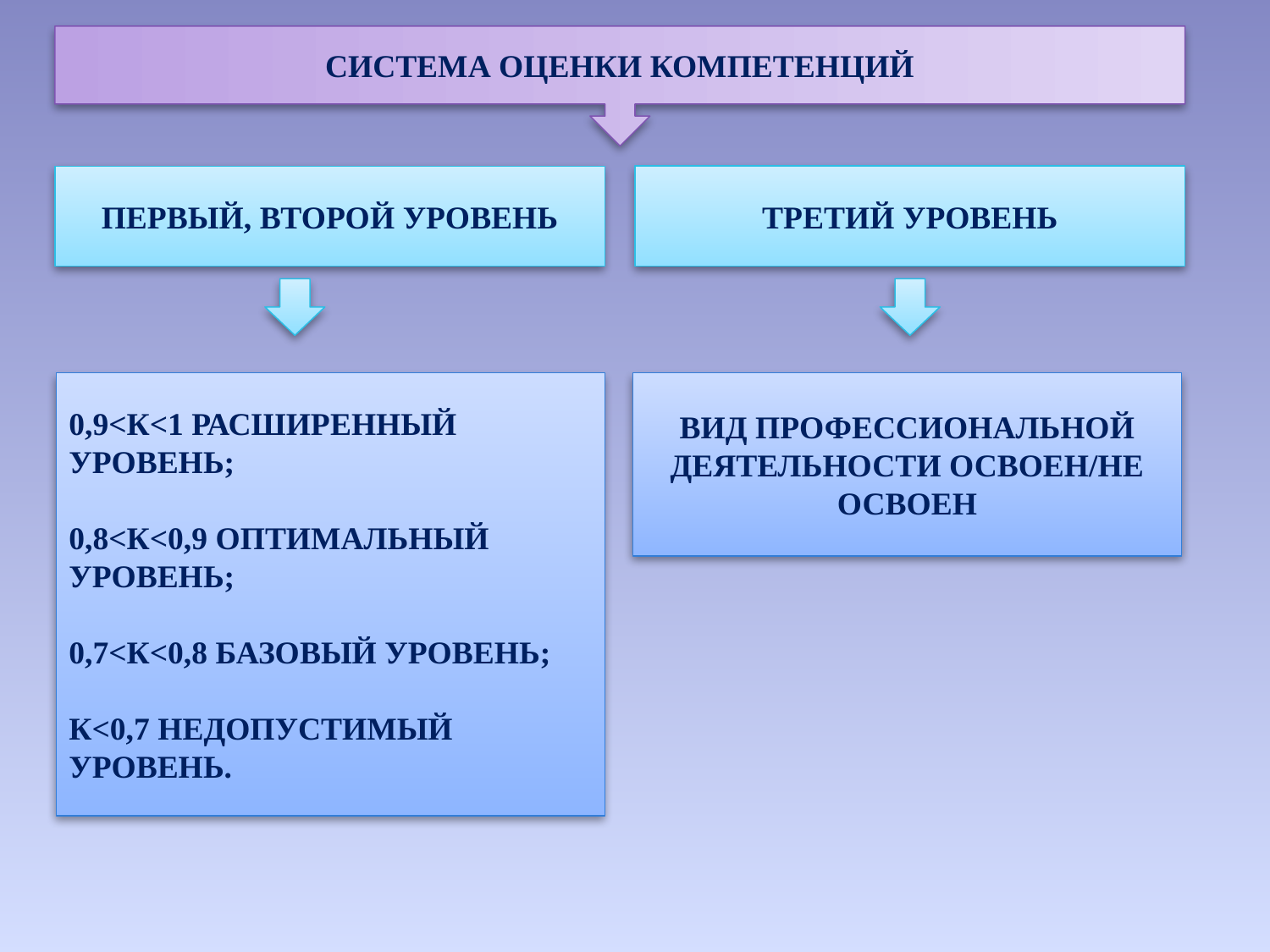

СИСТЕМА ОЦЕНКИ компетенций
# Первый, второй уровень
третий уровень

Вид профессиональной деятельности освоен/не освоен
0,9<К<1 расширенный уровень;

0,8<К<0,9 оптимальный уровень;

0,7<К<0,8 базовый уровень;

К<0,7 недопустимый уровень.